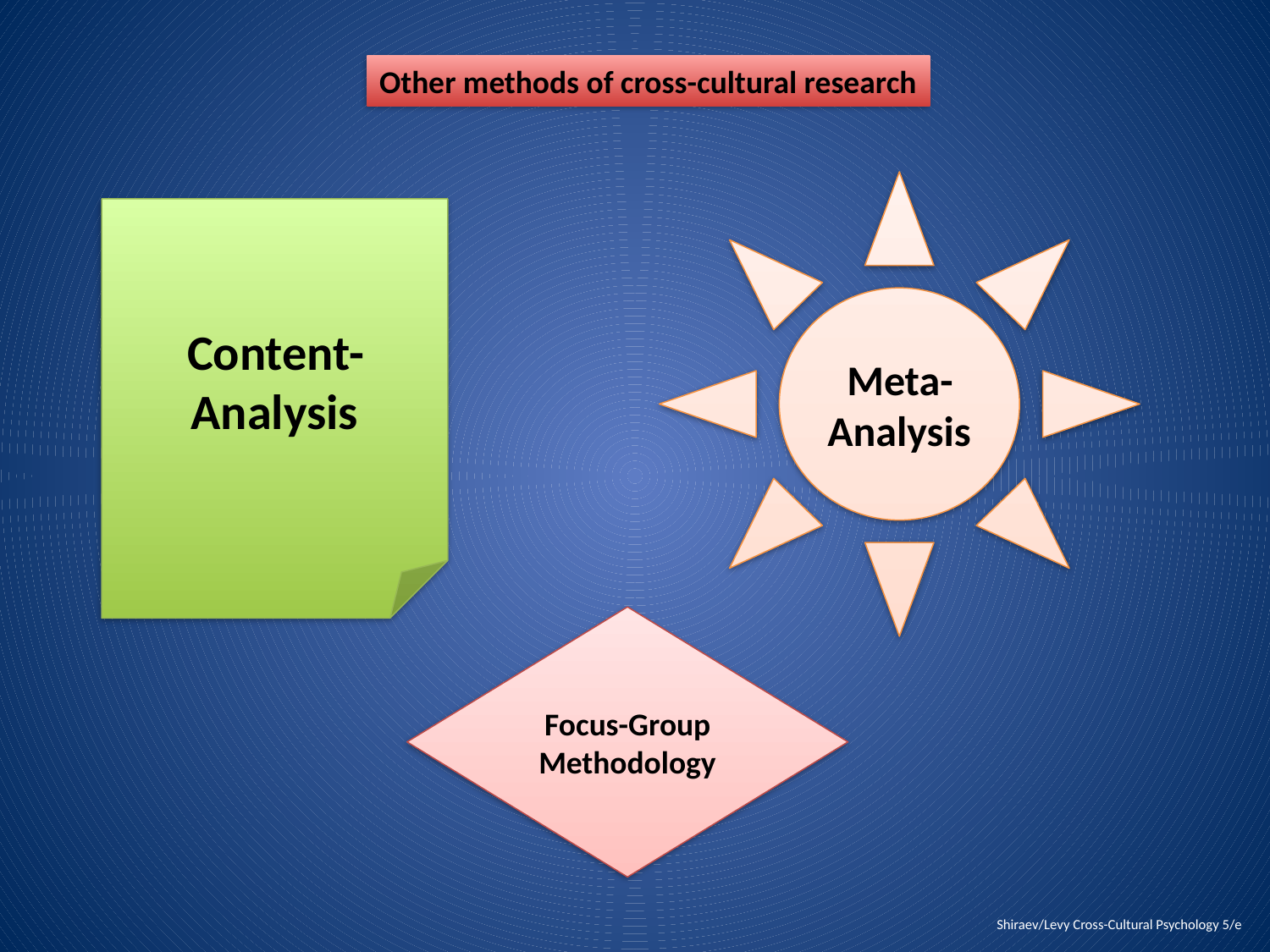

Other methods of cross-cultural research
Meta-Analysis
Content-Analysis
Focus-Group Methodology
Shiraev/Levy Cross-Cultural Psychology 5/e